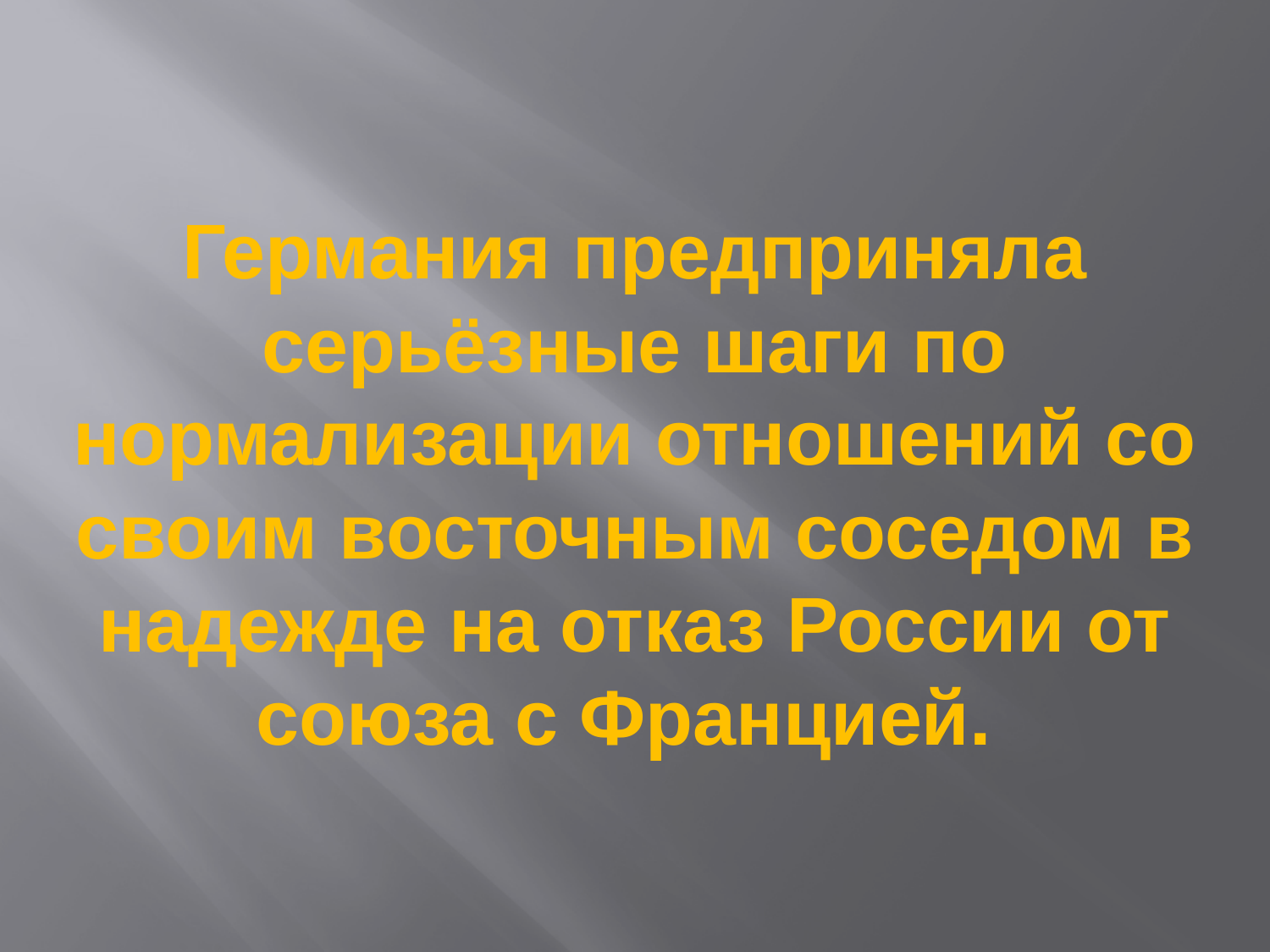

# Германия предприняла серьёзные шаги по нормализации отношений со своим восточным соседом в надежде на отказ России от союза с Францией.